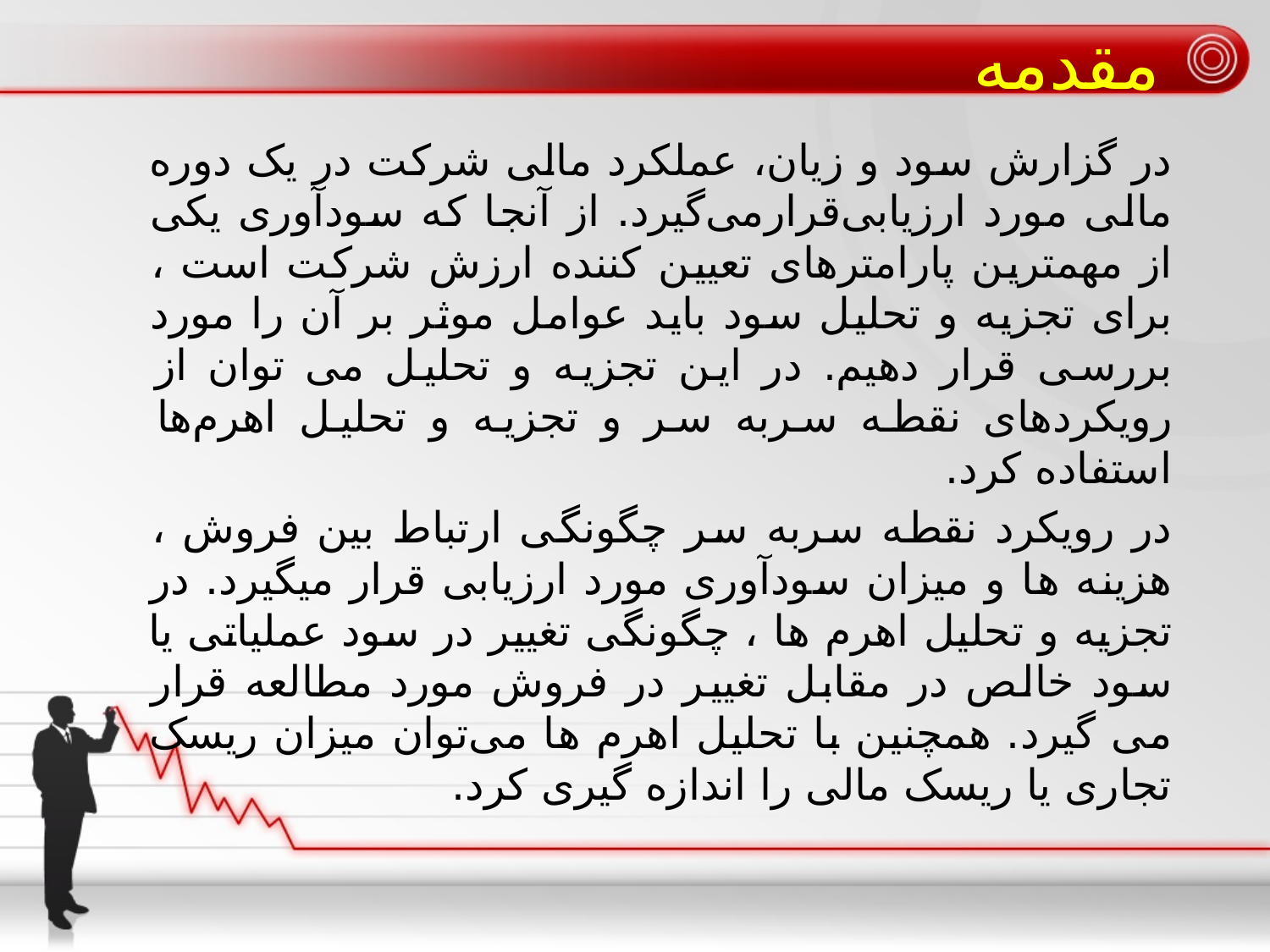

# مقدمه
در گزارش سود و زیان، عملکرد مالی شرکت در یک دوره مالی مورد ارزیابی‌قرار‌می‌گیرد. از آنجا که سودآوری یکی از مهمترین پارامترهای تعیین کننده ارزش شرکت است ، برای تجزیه و تحلیل سود باید عوامل موثر بر آن را مورد بررسی قرار دهیم. در این تجزیه و تحلیل می توان از رویکردهای نقطه سربه سر و تجزیه و تحلیل اهرم‌ها استفاده کرد.
در رویکرد نقطه سربه سر چگونگی ارتباط بین فروش ، هزینه ها و میزان سودآوری مورد ارزیابی قرار میگیرد. در تجزیه و تحلیل اهرم ها ، چگونگی تغییر در سود عملیاتی یا سود خالص در مقابل تغییر در فروش مورد مطالعه قرار می گیرد. همچنین با تحلیل اهرم ها می‌توان میزان ریسک تجاری یا ریسک مالی را اندازه گیری کرد.